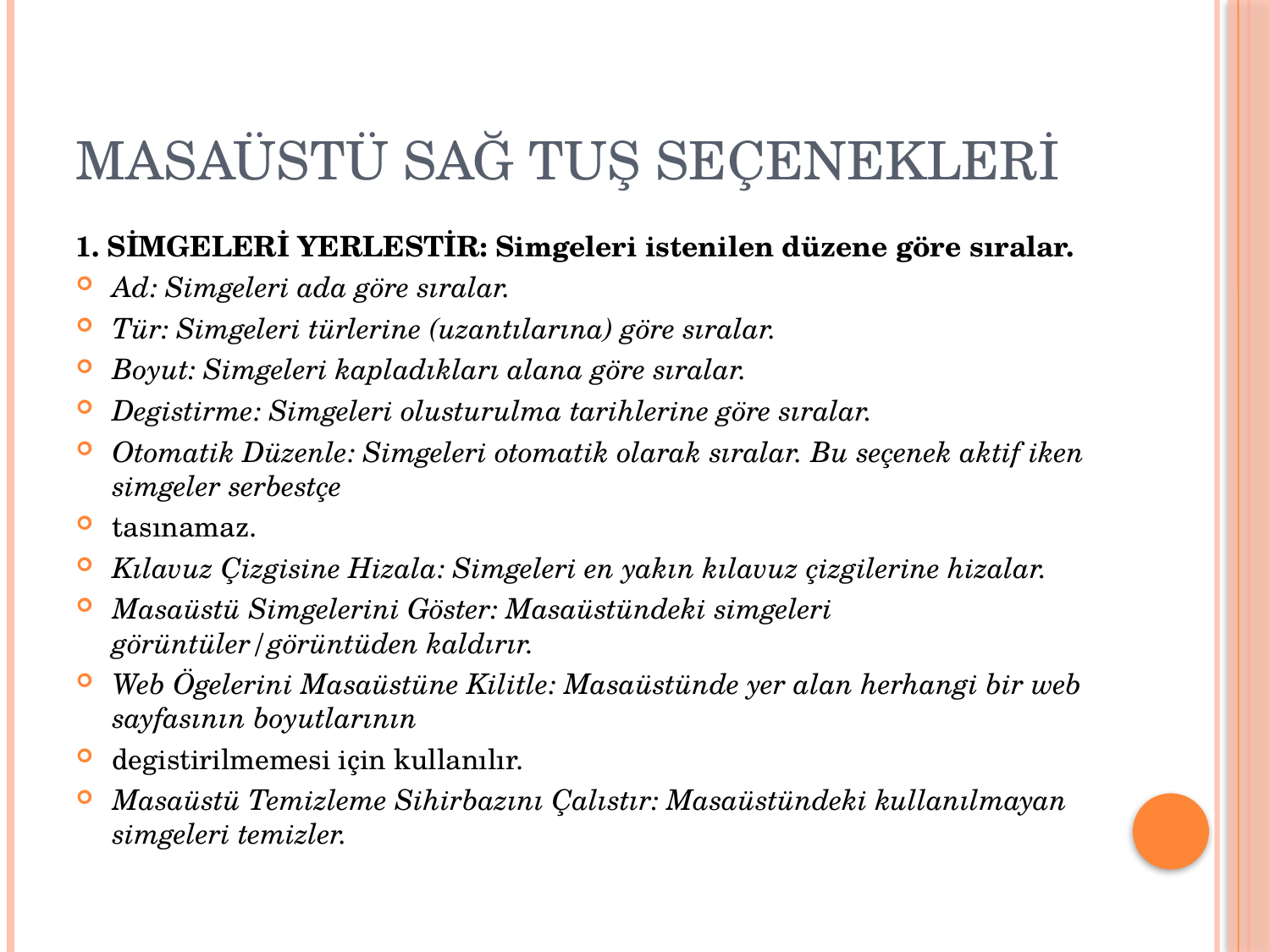

# Masaüstü sağ tuş seçenekleri
1. SİMGELERİ YERLESTİR: Simgeleri istenilen düzene göre sıralar.
Ad: Simgeleri ada göre sıralar.
Tür: Simgeleri türlerine (uzantılarına) göre sıralar.
Boyut: Simgeleri kapladıkları alana göre sıralar.
Degistirme: Simgeleri olusturulma tarihlerine göre sıralar.
Otomatik Düzenle: Simgeleri otomatik olarak sıralar. Bu seçenek aktif iken simgeler serbestçe
tasınamaz.
Kılavuz Çizgisine Hizala: Simgeleri en yakın kılavuz çizgilerine hizalar.
Masaüstü Simgelerini Göster: Masaüstündeki simgeleri görüntüler/görüntüden kaldırır.
Web Ögelerini Masaüstüne Kilitle: Masaüstünde yer alan herhangi bir web sayfasının boyutlarının
degistirilmemesi için kullanılır.
Masaüstü Temizleme Sihirbazını Çalıstır: Masaüstündeki kullanılmayan simgeleri temizler.